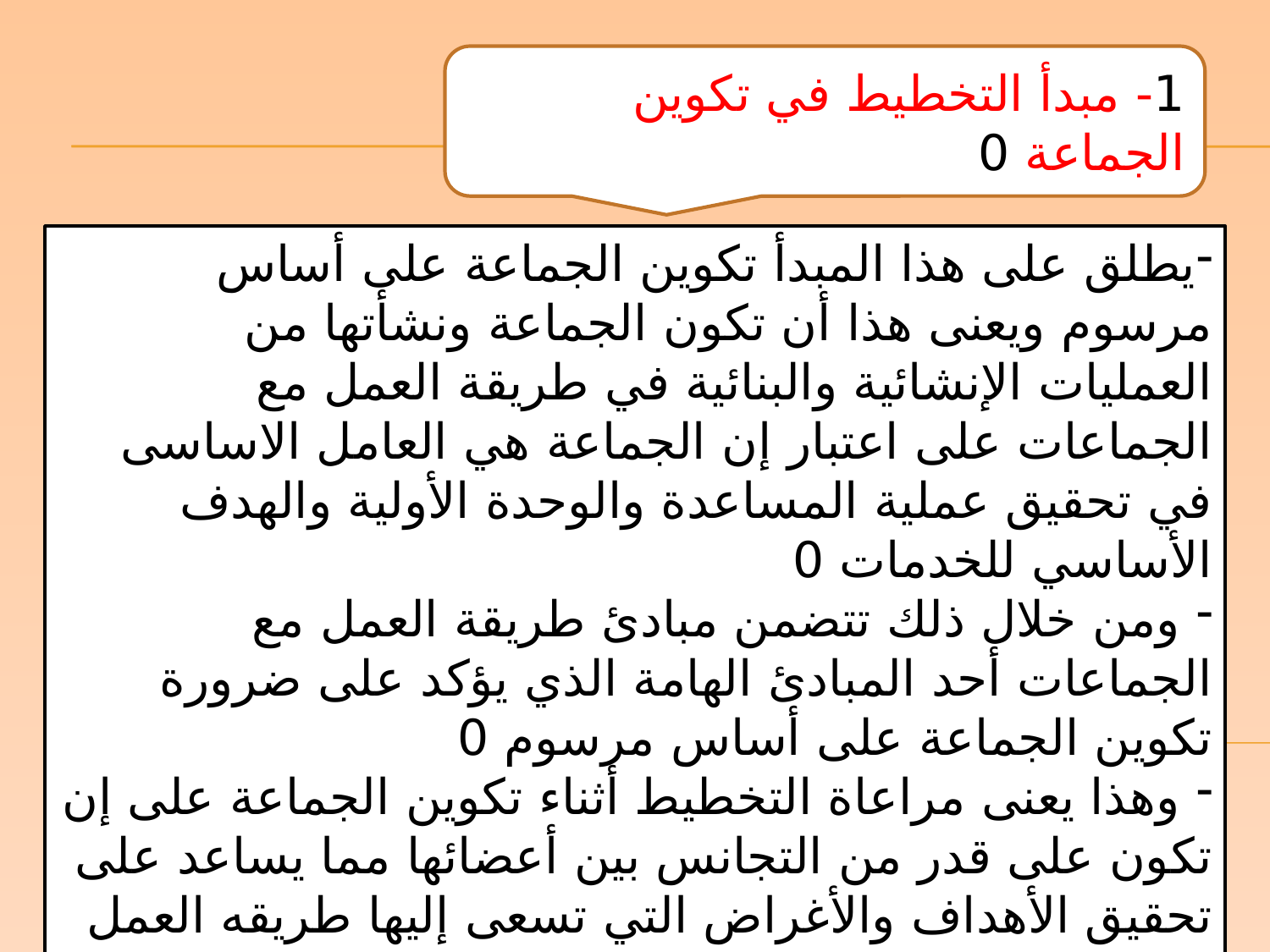

1- مبدأ التخطيط في تكوين الجماعة 0
يطلق على هذا المبدأ تكوين الجماعة على أساس مرسوم ويعنى هذا أن تكون الجماعة ونشأتها من العمليات الإنشائية والبنائية في طريقة العمل مع الجماعات على اعتبار إن الجماعة هي العامل الاساسى في تحقيق عملية المساعدة والوحدة الأولية والهدف الأساسي للخدمات 0
 ومن خلال ذلك تتضمن مبادئ طريقة العمل مع الجماعات أحد المبادئ الهامة الذي يؤكد على ضرورة تكوين الجماعة على أساس مرسوم 0
 وهذا يعنى مراعاة التخطيط أثناء تكوين الجماعة على إن تكون على قدر من التجانس بين أعضائها مما يساعد على تحقيق الأهداف والأغراض التي تسعى إليها طريقه العمل مع الجماعات